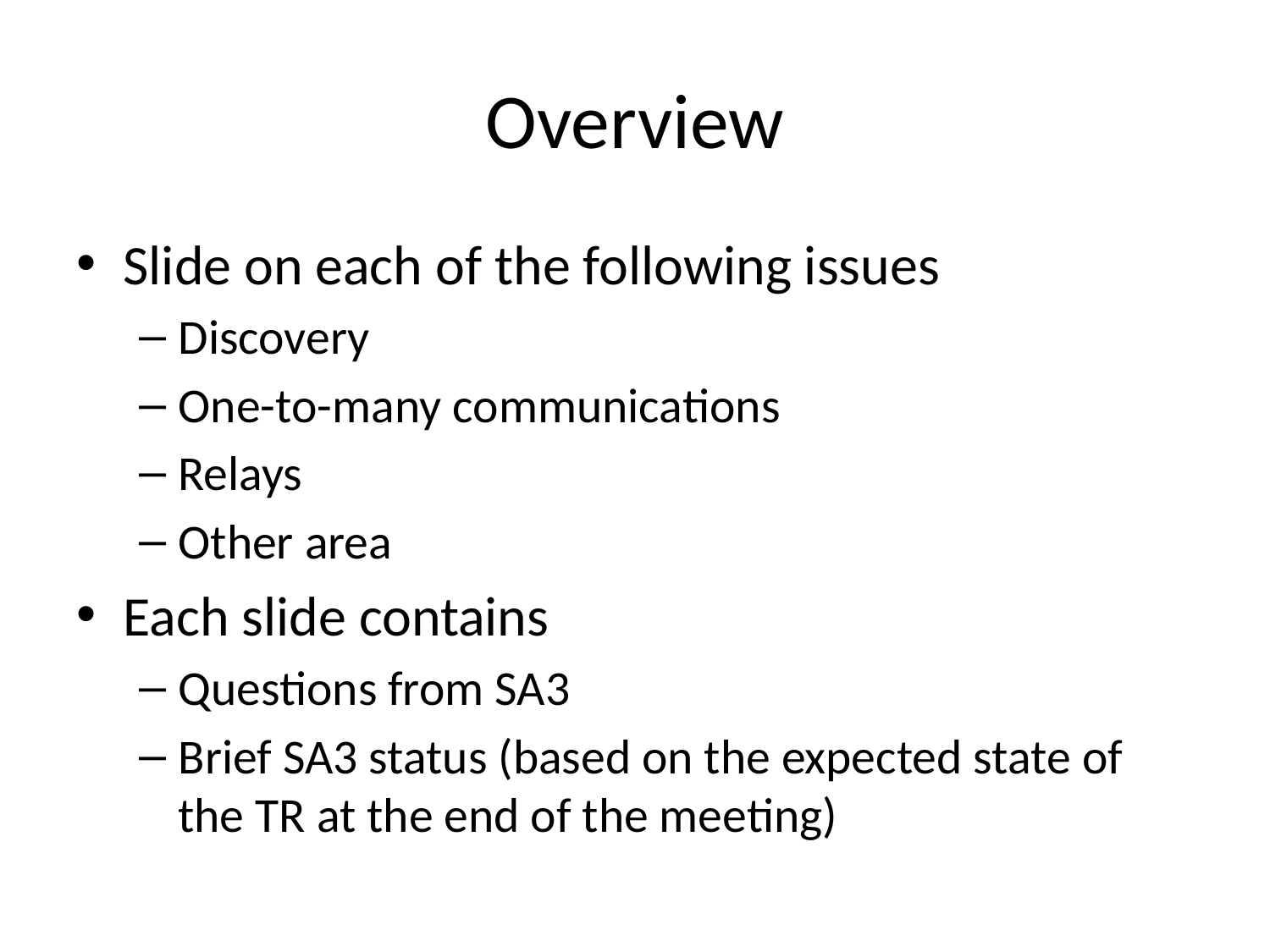

# Overview
Slide on each of the following issues
Discovery
One-to-many communications
Relays
Other area
Each slide contains
Questions from SA3
Brief SA3 status (based on the expected state of the TR at the end of the meeting)